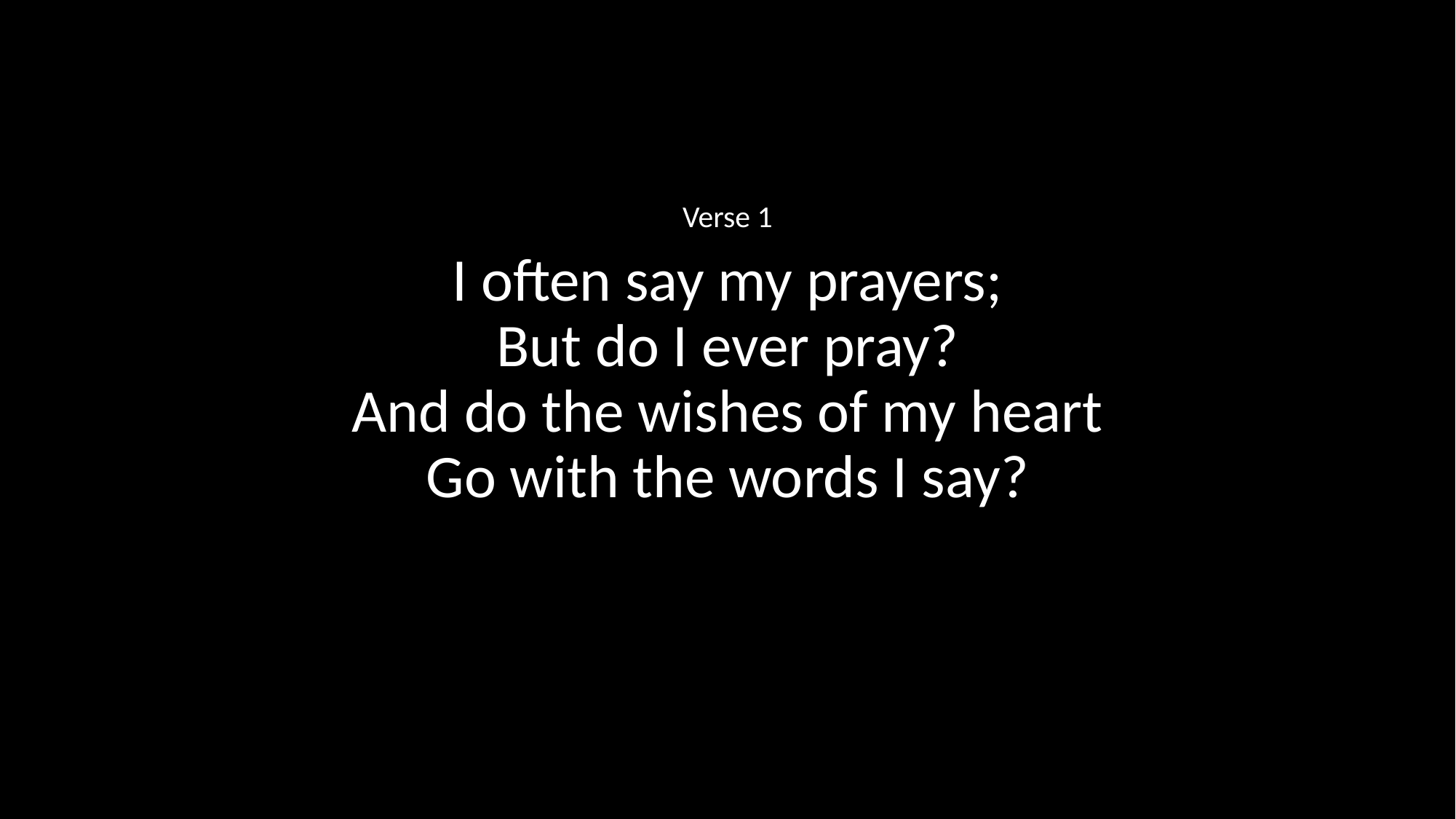

Verse 1
I often say my prayers;
But do I ever pray?
And do the wishes of my heart
Go with the words I say?